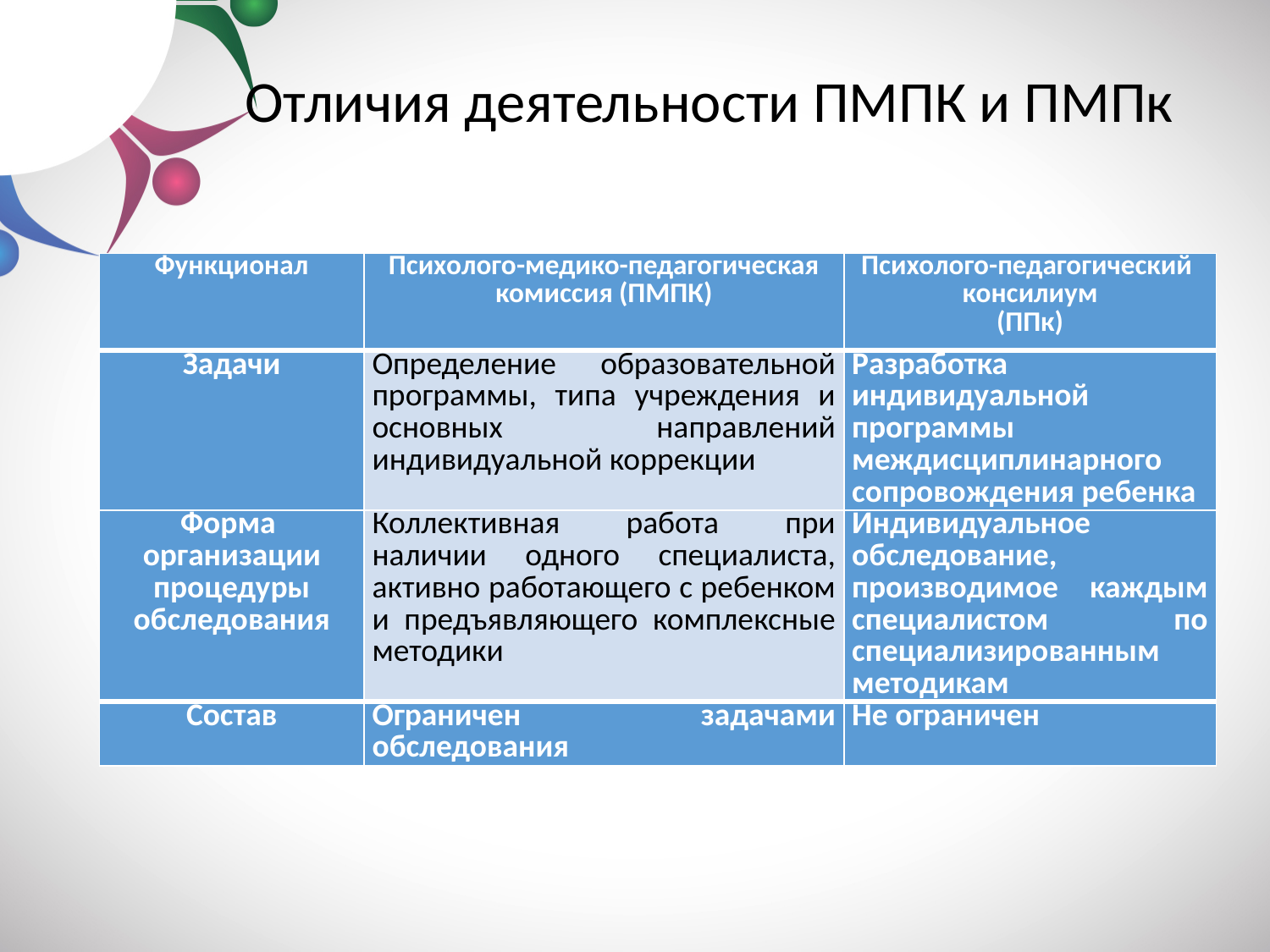

# Отличия деятельности ПМПК и ПМПк
| Функционал | Психолого-медико-педагогическая комиссия (ПМПК) | Психолого-педагогический консилиум (ППк) |
| --- | --- | --- |
| Задачи | Определение образовательной программы, типа учреждения и основных направлений индивидуальной коррекции | Разработка индивидуальной программы междисциплинарного сопровождения ребенка |
| Форма организации процедуры обследования | Коллективная работа при наличии одного специалиста, активно работающего с ребенком и предъявляющего комплексные методики | Индивидуальное обследование, производимое каждым специалистом по специализированным методикам |
| Состав | Ограничен задачами обследования | Не ограничен |